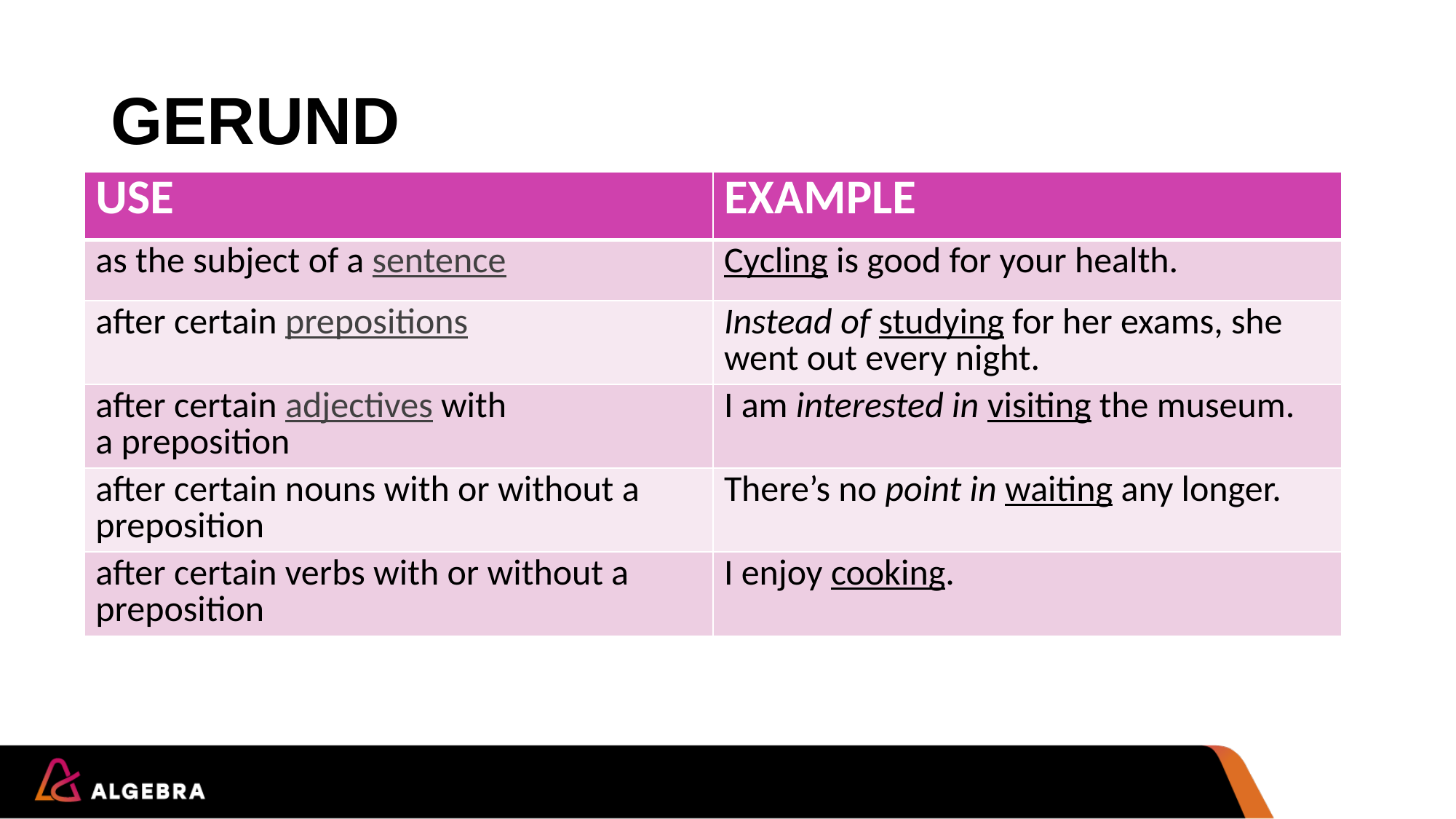

# GERUND
| USE | EXAMPLE |
| --- | --- |
| as the subject of a sentence | Cycling is good for your health. |
| after certain prepositions | Instead of studying for her exams, she went out every night. |
| after certain adjectives with a preposition | I am interested in visiting the museum. |
| after certain nouns with or without a preposition | There’s no point in waiting any longer. |
| after certain verbs with or without a preposition | I enjoy cooking. |